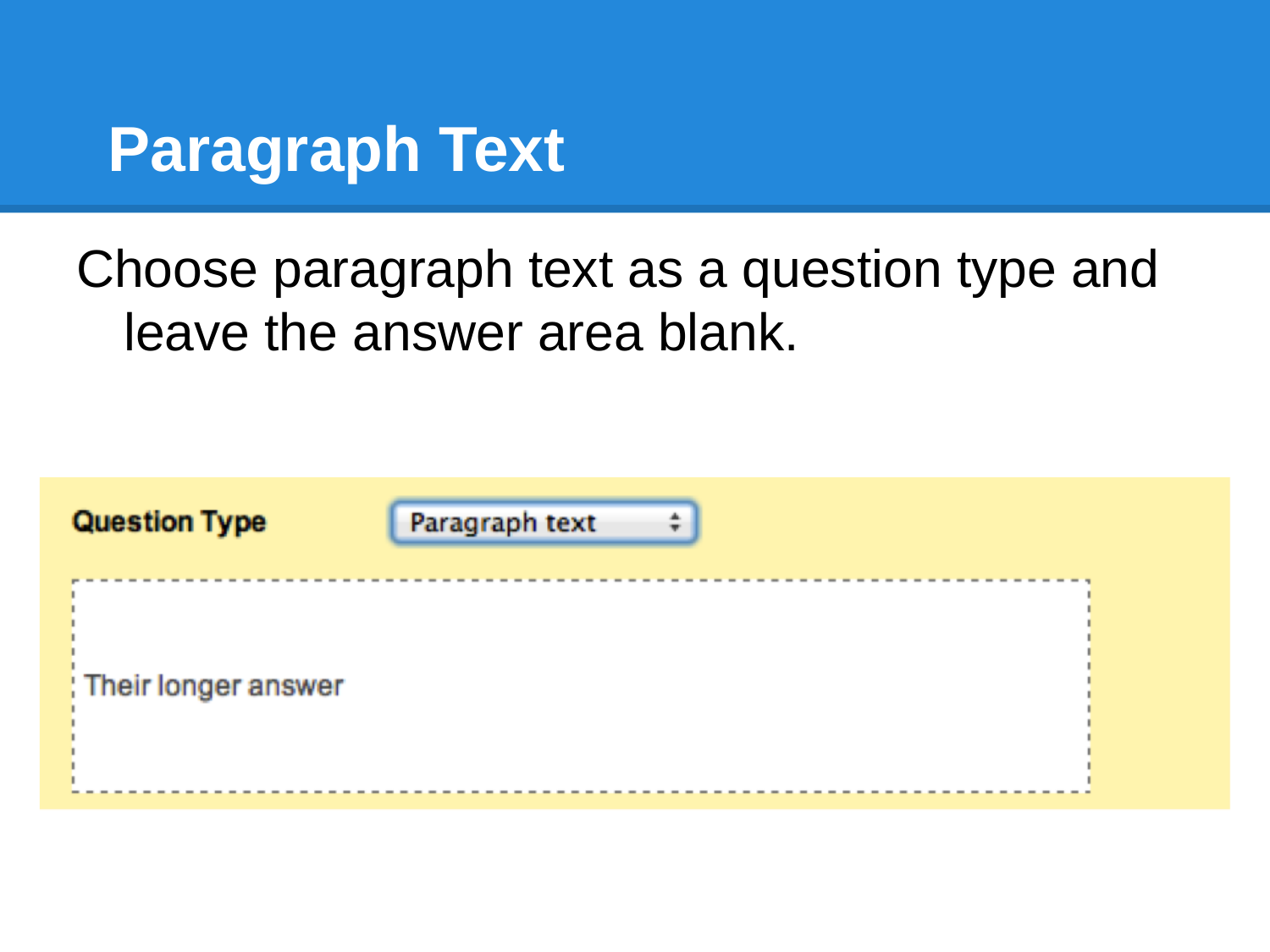

# Paragraph Text
Choose paragraph text as a question type and leave the answer area blank.